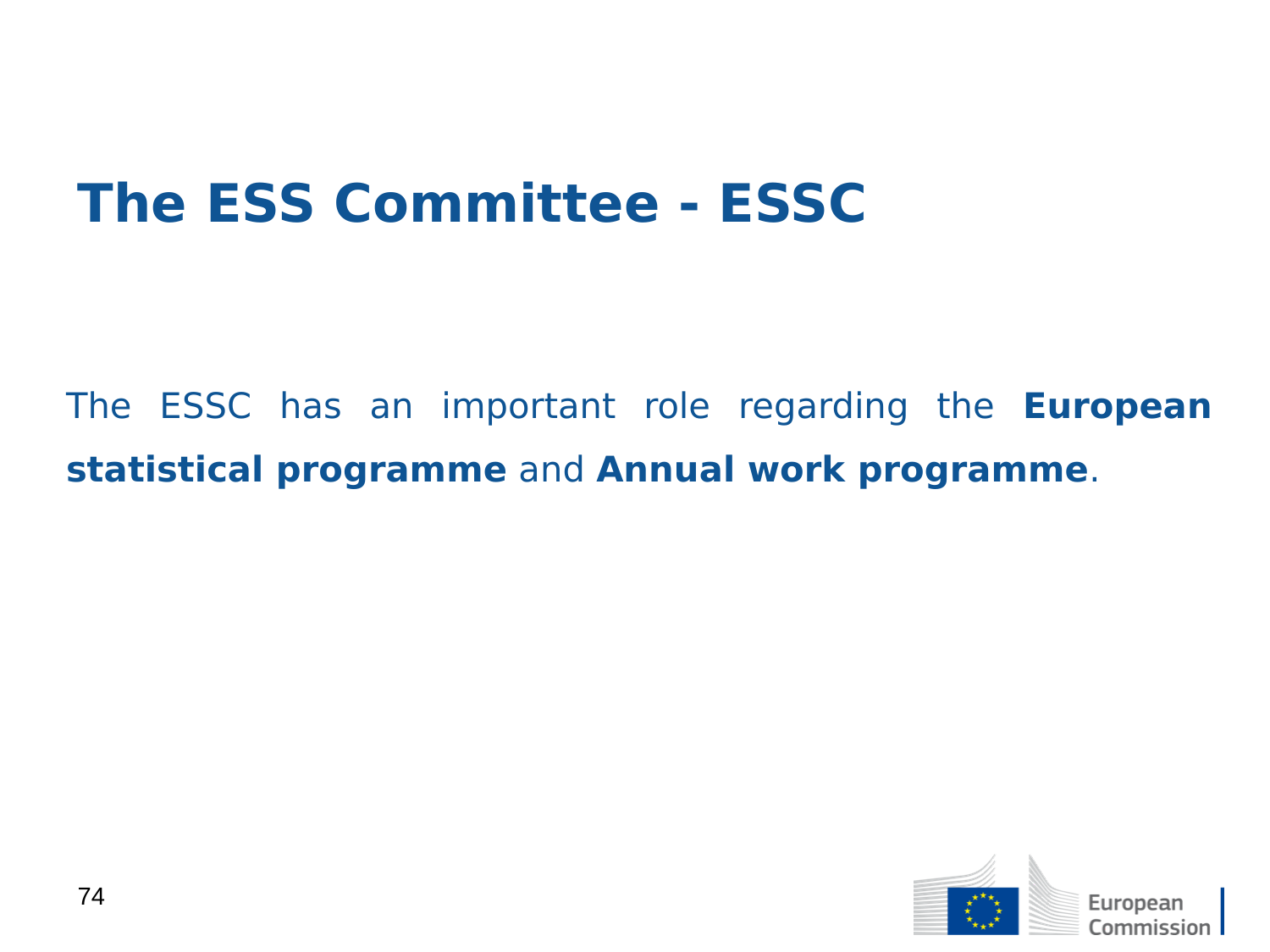

# The ESS Committee - ESSC
The ESSC has an important role regarding the European statistical programme and Annual work programme.

74